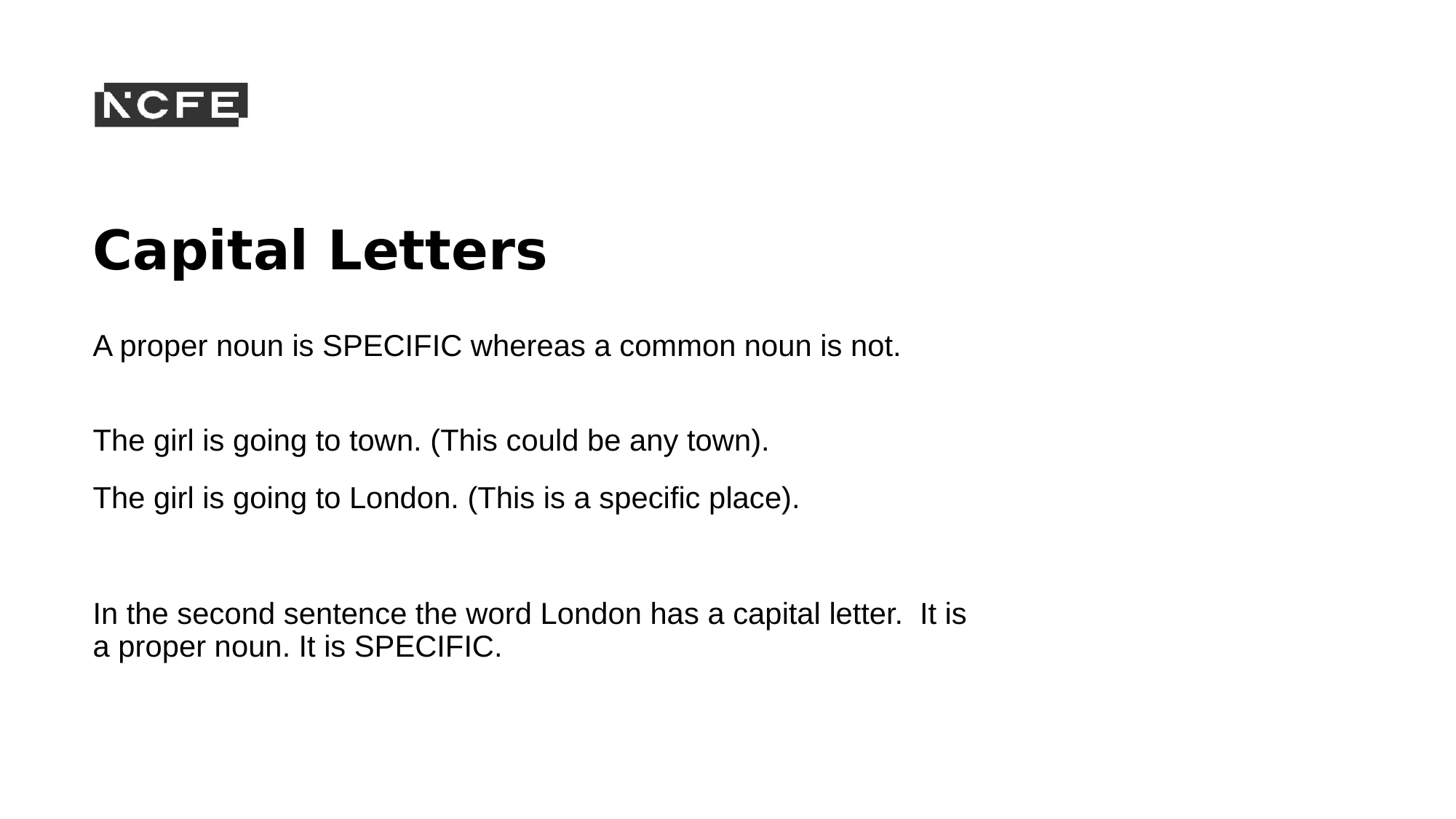

# Capital Letters
A proper noun is SPECIFIC whereas a common noun is not.
The girl is going to town. (This could be any town).
The girl is going to London. (This is a specific place).

In the second sentence the word London has a capital letter.  It is a proper noun. It is SPECIFIC.